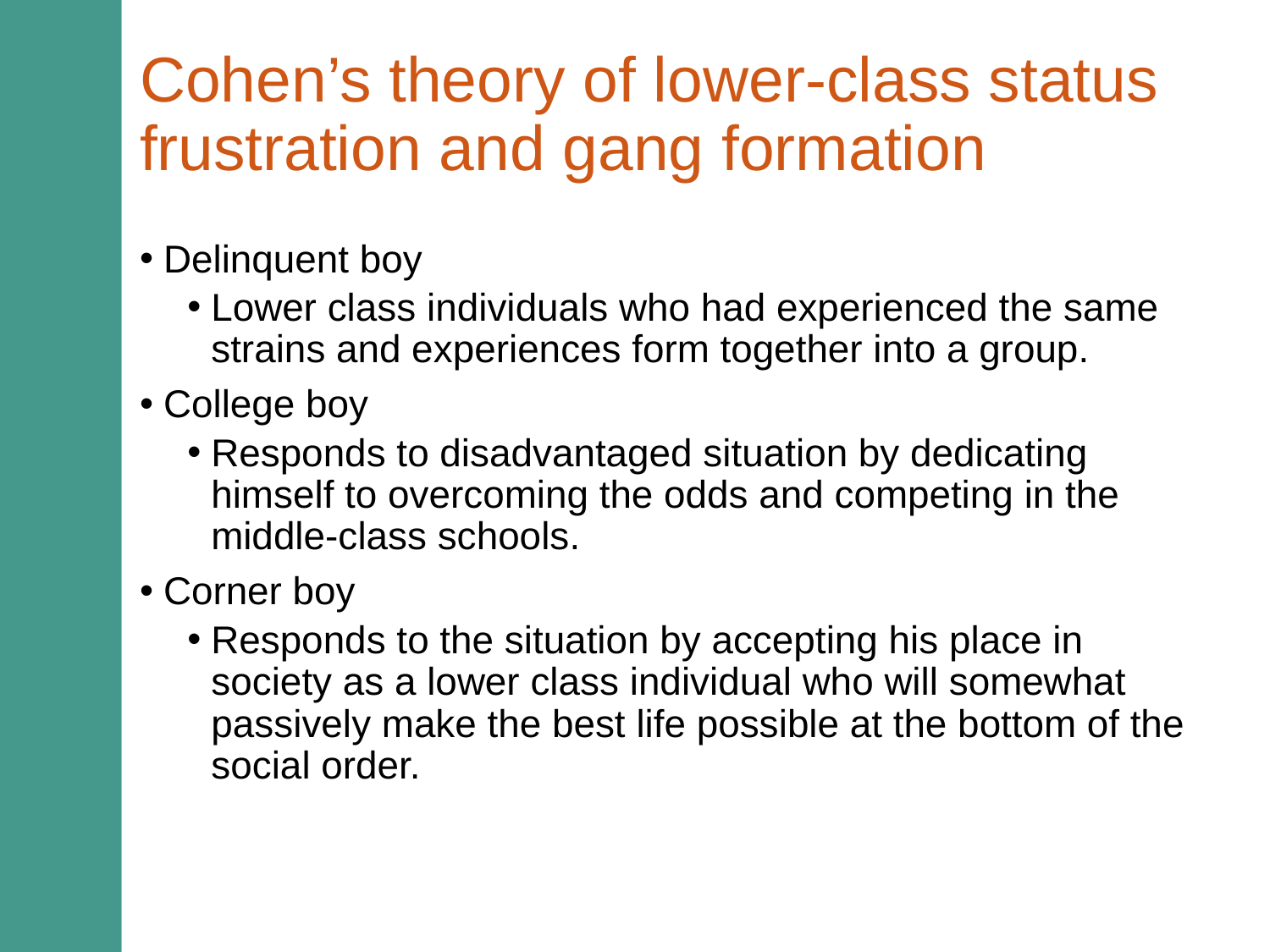

# Cohen’s theory of lower-class status frustration and gang formation
Delinquent boy
Lower class individuals who had experienced the same strains and experiences form together into a group.
College boy
Responds to disadvantaged situation by dedicating himself to overcoming the odds and competing in the middle-class schools.
Corner boy
Responds to the situation by accepting his place in society as a lower class individual who will somewhat passively make the best life possible at the bottom of the social order.